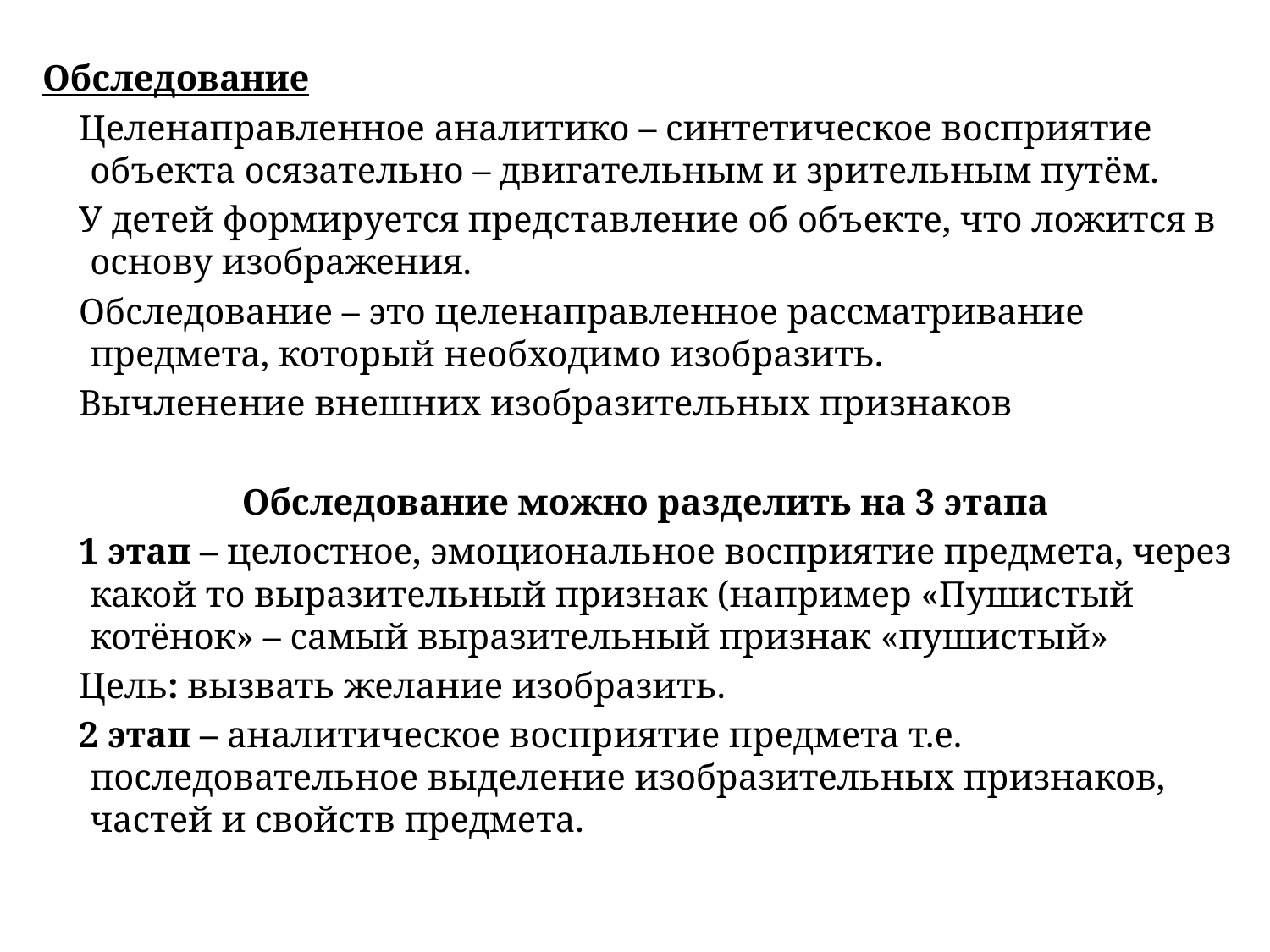

#
Обследование
    Целенаправленное аналитико – синтетическое восприятие объекта осязательно – двигательным и зрительным путём.
    У детей формируется представление об объекте, что ложится в основу изображения.
    Обследование – это целенаправленное рассматривание предмета, который необходимо изобразить.
    Вычленение внешних изобразительных признаков

Обследование можно разделить на 3 этапа
    1 этап – целостное, эмоциональное восприятие предмета, через какой то выразительный признак (например «Пушистый котёнок» – самый выразительный признак «пушистый»
    Цель: вызвать желание изобразить.
    2 этап – аналитическое восприятие предмета т.е. последовательное выделение изобразительных признаков, частей и свойств предмета.